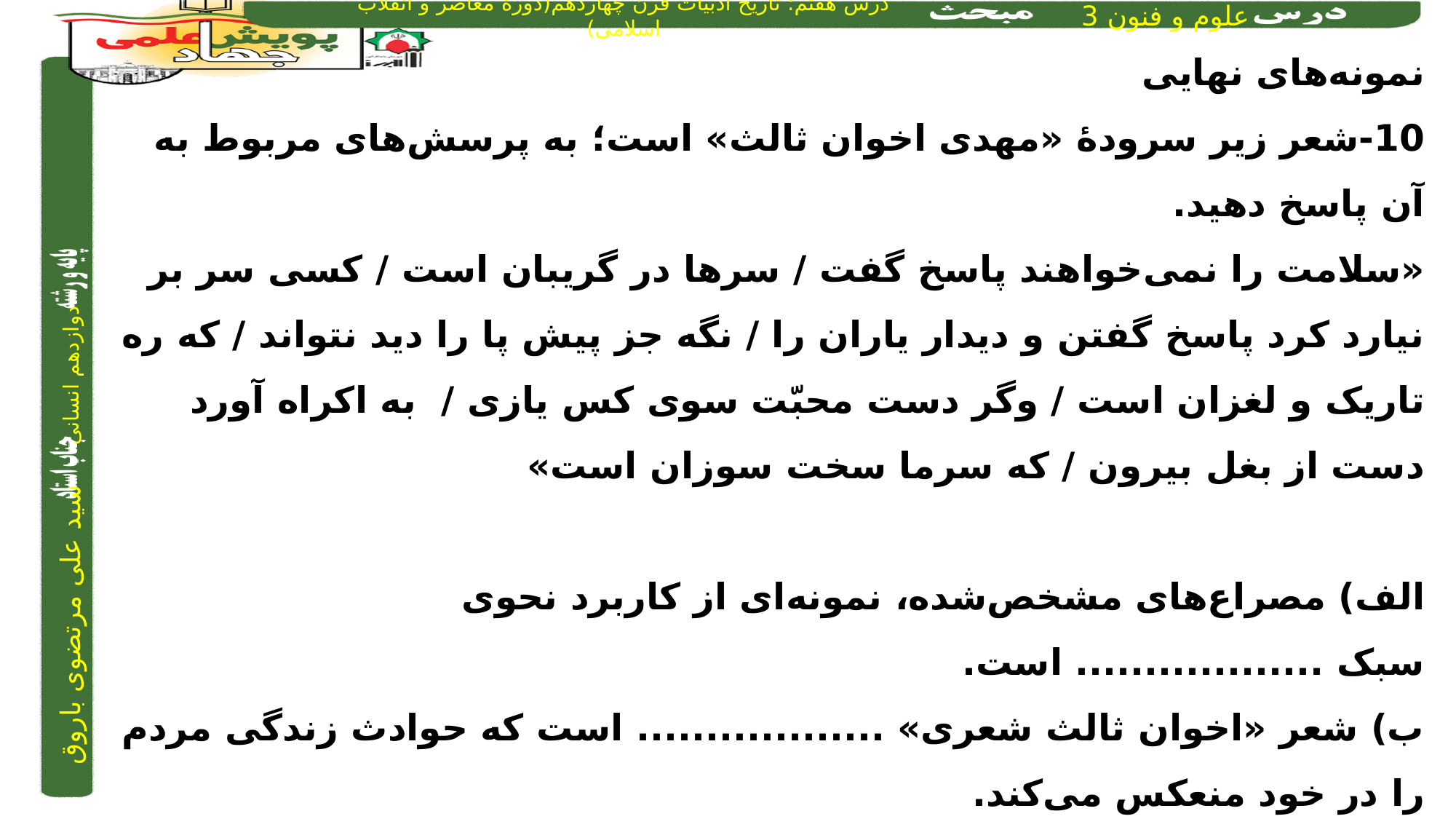

نمونه‌های نهایی
10-شعر زیر سرودۀ «مهدی اخوان ثالث» است؛ به پرسش‌های مربوط به آن پاسخ دهید.
«سلامت را نمی‌خواهند پاسخ گفت / سرها در گریبان است / کسی سر بر نیارد کرد پاسخ گفتن و دیدار یاران را / نگه جز پیش پا را دید نتواند / که ره تاریک و لغزان است / وگر دست محبّت سوی کس یازی /  به اکراه آورد دست از بغل بیرون / که سرما سخت سوزان است»

الف) مصراع‌های مشخص‌شده، نمونه‌ای از کاربرد نحوی سبک .................. است.
ب) شعر «اخوان ثالث شعری» .................. است که حوادث زندگی مردم را در خود منعکس می‌کند.
پ) «اخوان ثالث» در بیشتر مجموعه‌ها مثل «زمستان» زبانی .................. دارد.

الف) خراسانی	ب) اجتماعی		پ) نمادین